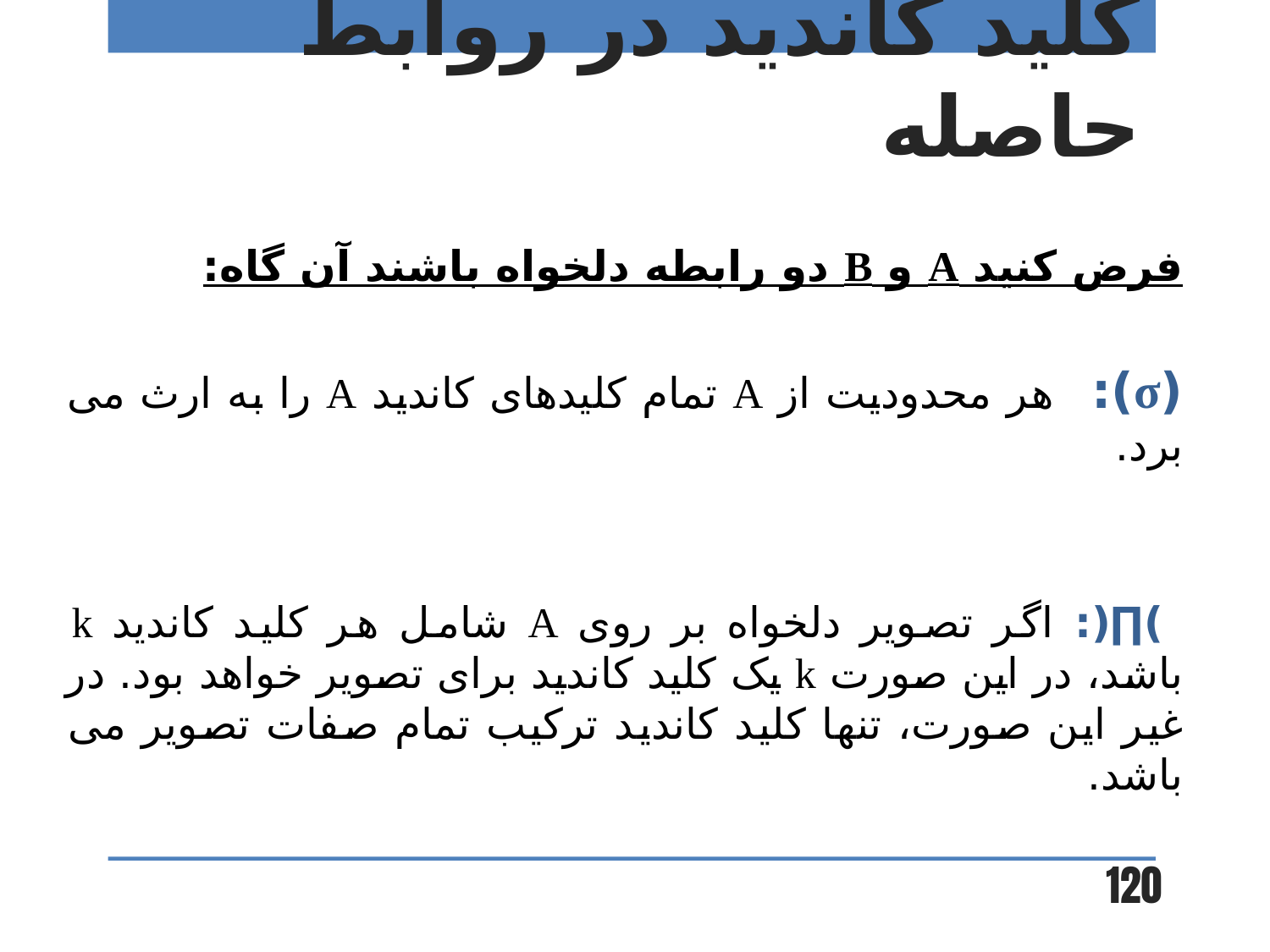

# کلید کاندید در روابط حاصله
فرض کنید A و B دو رابطه دلخواه باشند آن گاه:

(σ):  هر محدودیت از A تمام کلیدهای کاندید A را به ارث می برد.

 )∏(: اگر تصویر دلخواه بر روی A شامل هر کلید کاندید k باشد، در این صورت k یک کلید کاندید برای تصویر خواهد بود. در غیر این صورت، تنها کلید کاندید ترکیب تمام صفات تصویر می باشد.

120